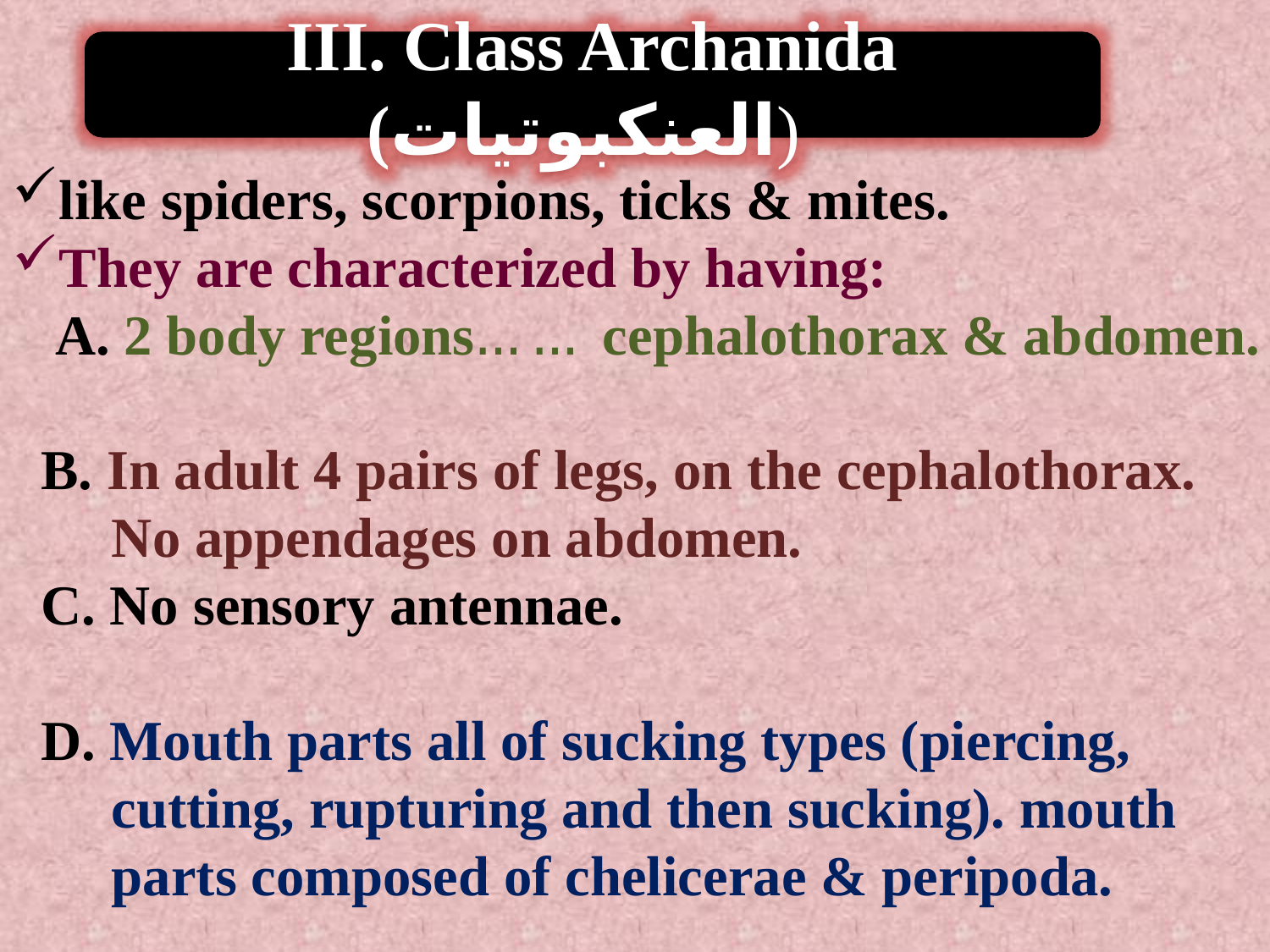

III. Class Archanida (العنكبوتيات)

like spiders, scorpions, ticks & mites.
They are characterized by having:
   A. 2 body regions…… cephalothorax & abdomen.

  B. In adult 4 pairs of legs, on the cephalothorax.
       No appendages on abdomen.
  C. No sensory antennae.

  D. Mouth parts all of sucking types (piercing,
       cutting, rupturing and then sucking). mouth
       parts composed of chelicerae & peripoda.